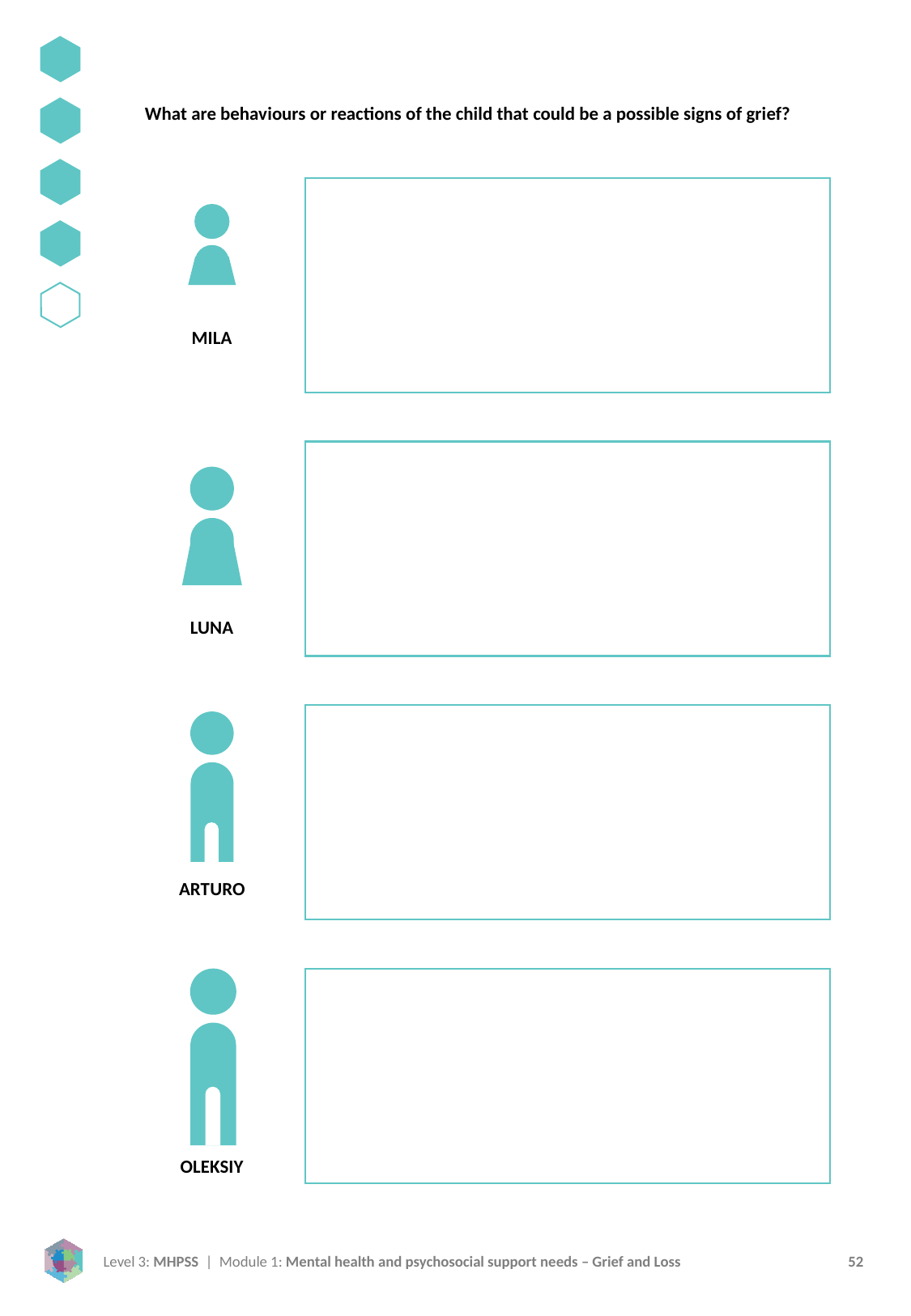

What are behaviours or reactions of the child that could be a possible signs of grief?

MILA

LUNA

ARTURO

OLEKSIY